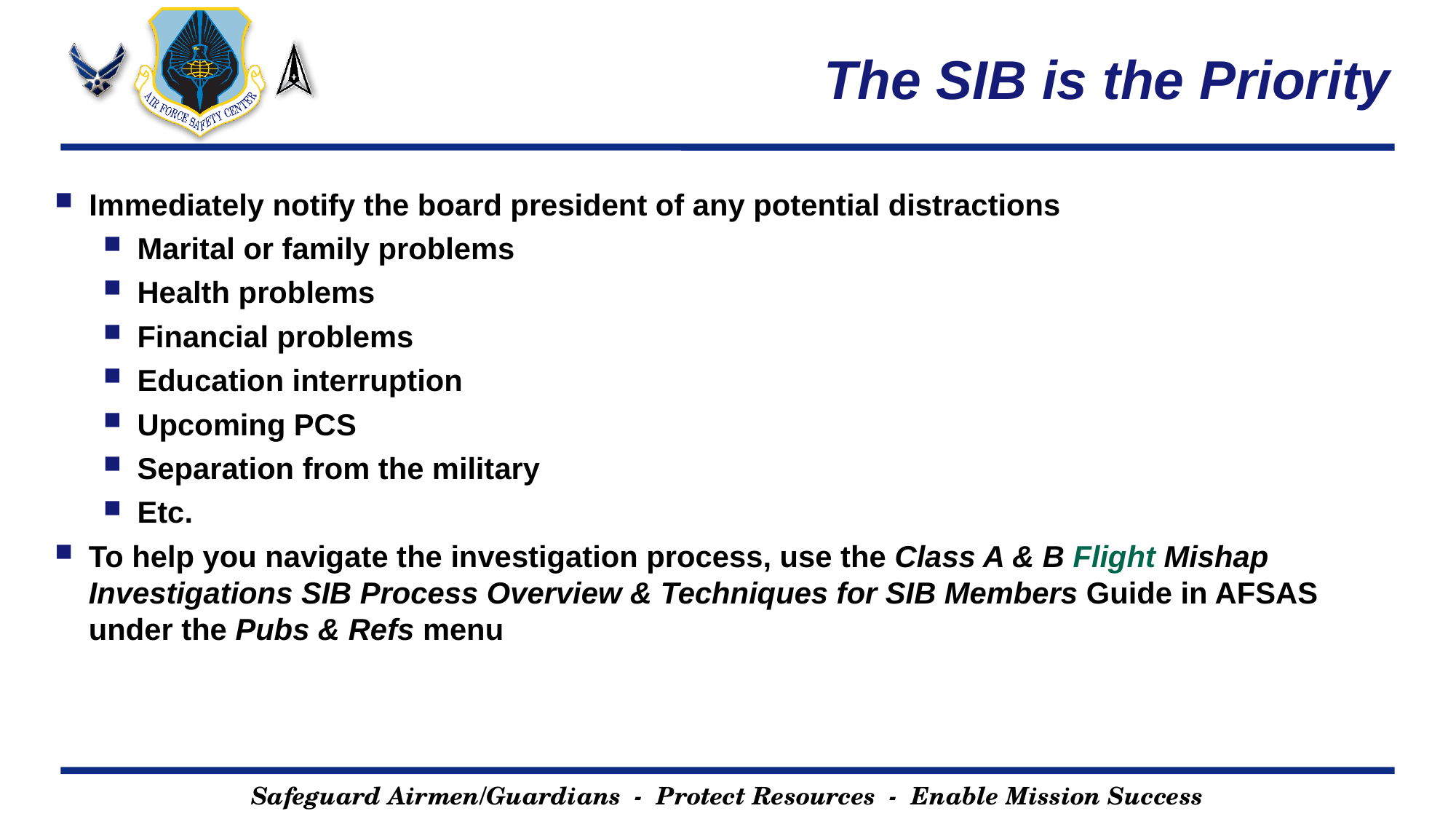

# The SIB is the Priority
Immediately notify the board president of any potential distractions
Marital or family problems
Health problems
Financial problems
Education interruption
Upcoming PCS
Separation from the military
Etc.
To help you navigate the investigation process, use the Class A & B Flight Mishap Investigations SIB Process Overview & Techniques for SIB Members Guide in AFSAS under the Pubs & Refs menu